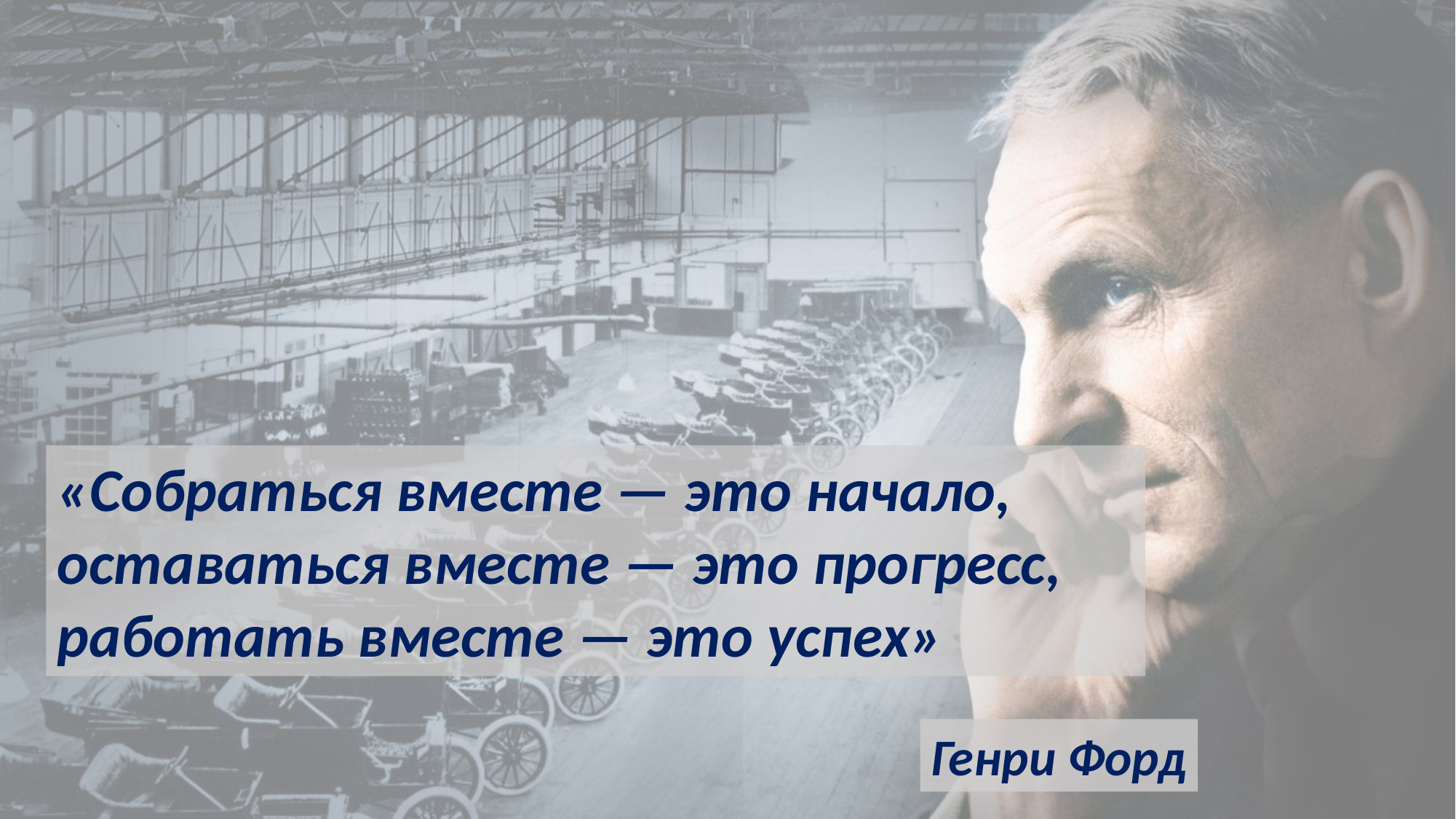

«Собраться вместе — это начало, оставаться вместе — это прогресс, работать вместе — это успех»

Генри Форд